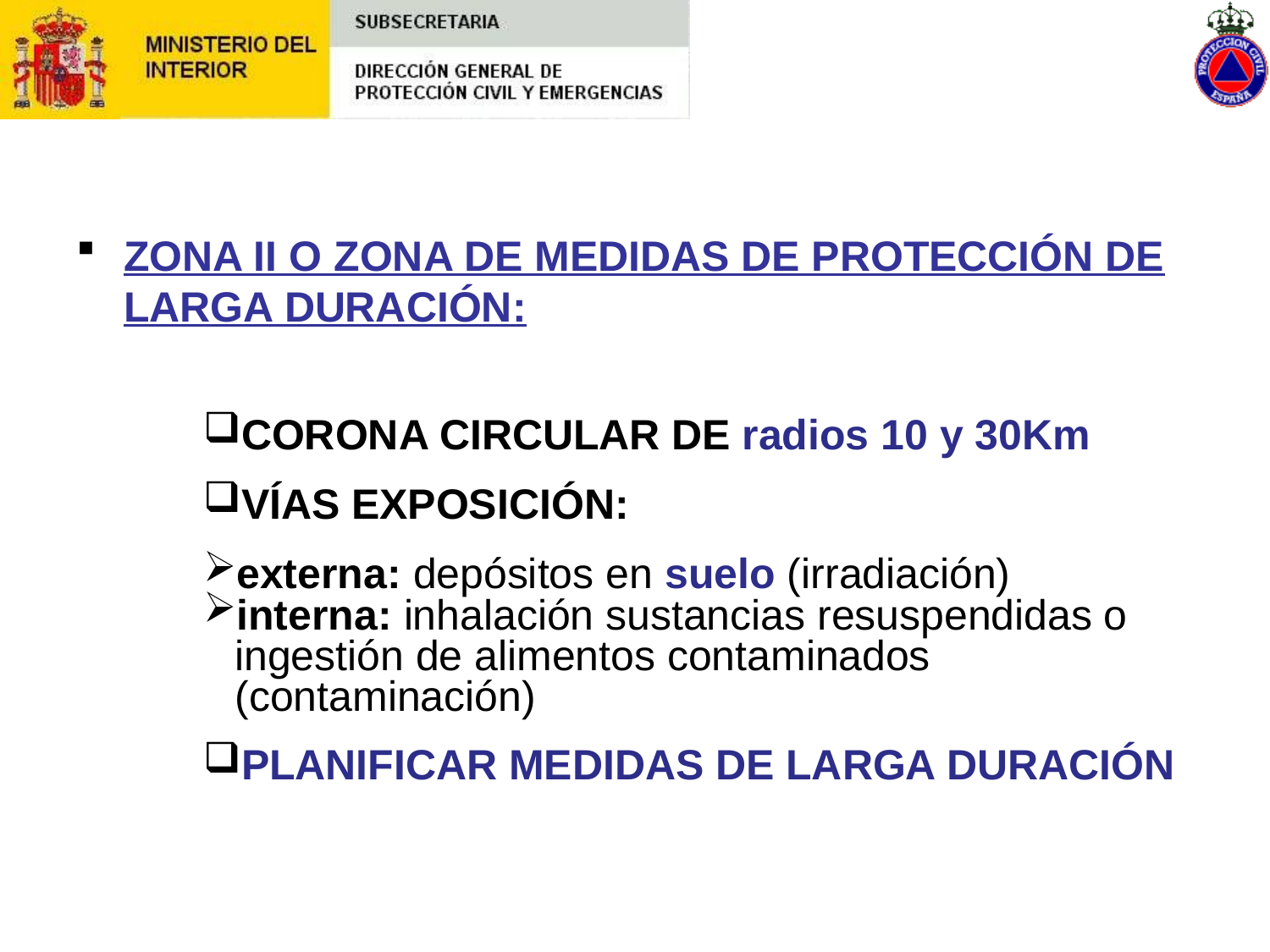

#
ZONA II O ZONA DE MEDIDAS DE PROTECCIÓN DE LARGA DURACIÓN:

CORONA CIRCULAR DE radios 10 y 30Km
VÍAS EXPOSICIÓN:
externa: depósitos en suelo (irradiación)
interna: inhalación sustancias resuspendidas o ingestión de alimentos contaminados (contaminación)
PLANIFICAR MEDIDAS DE LARGA DURACIÓN